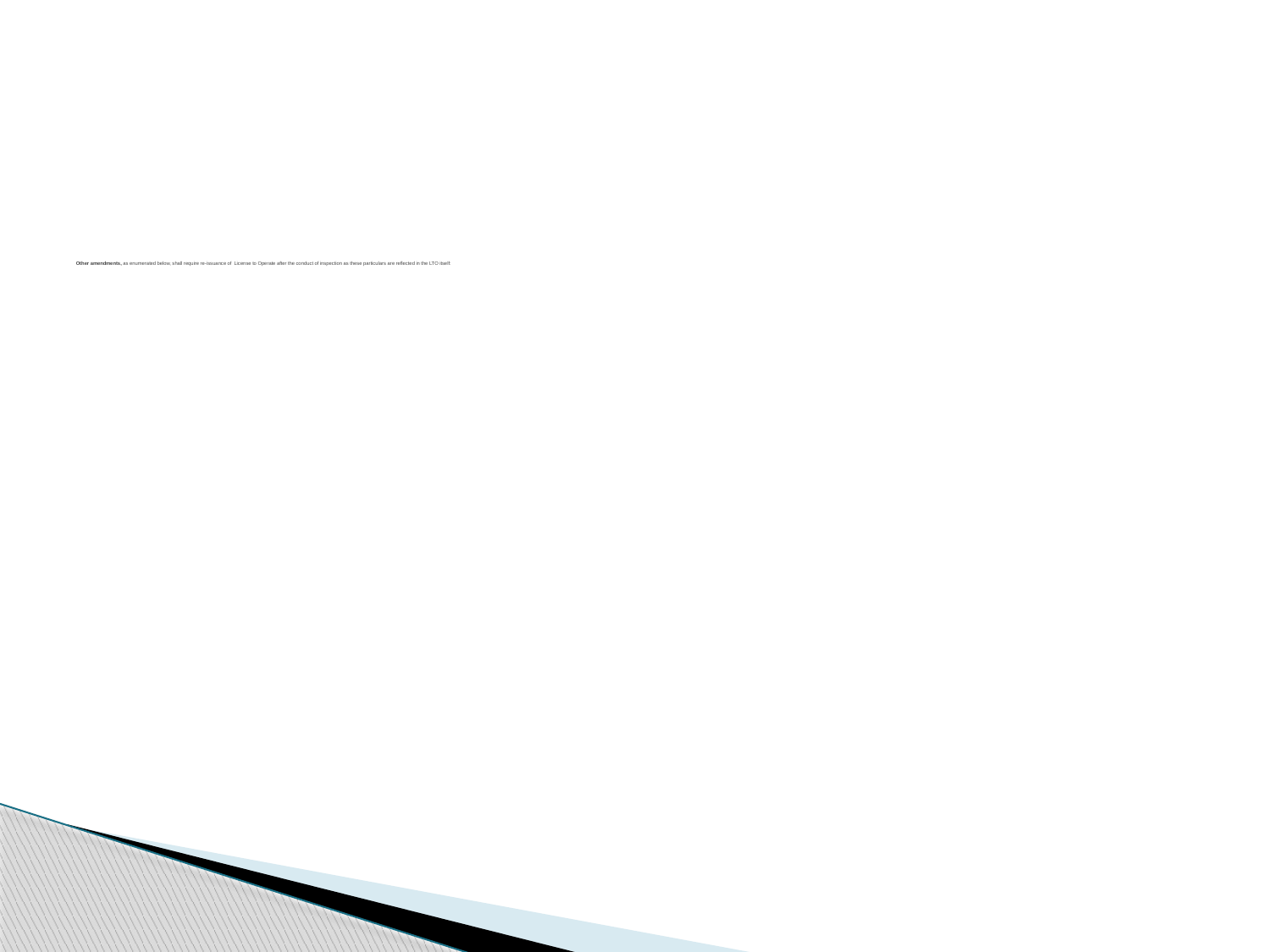

# Other amendments, as enumerated below, shall require re-issuance of  License to Operate after the conduct of inspection as these particulars are reflected in the LTO itself: